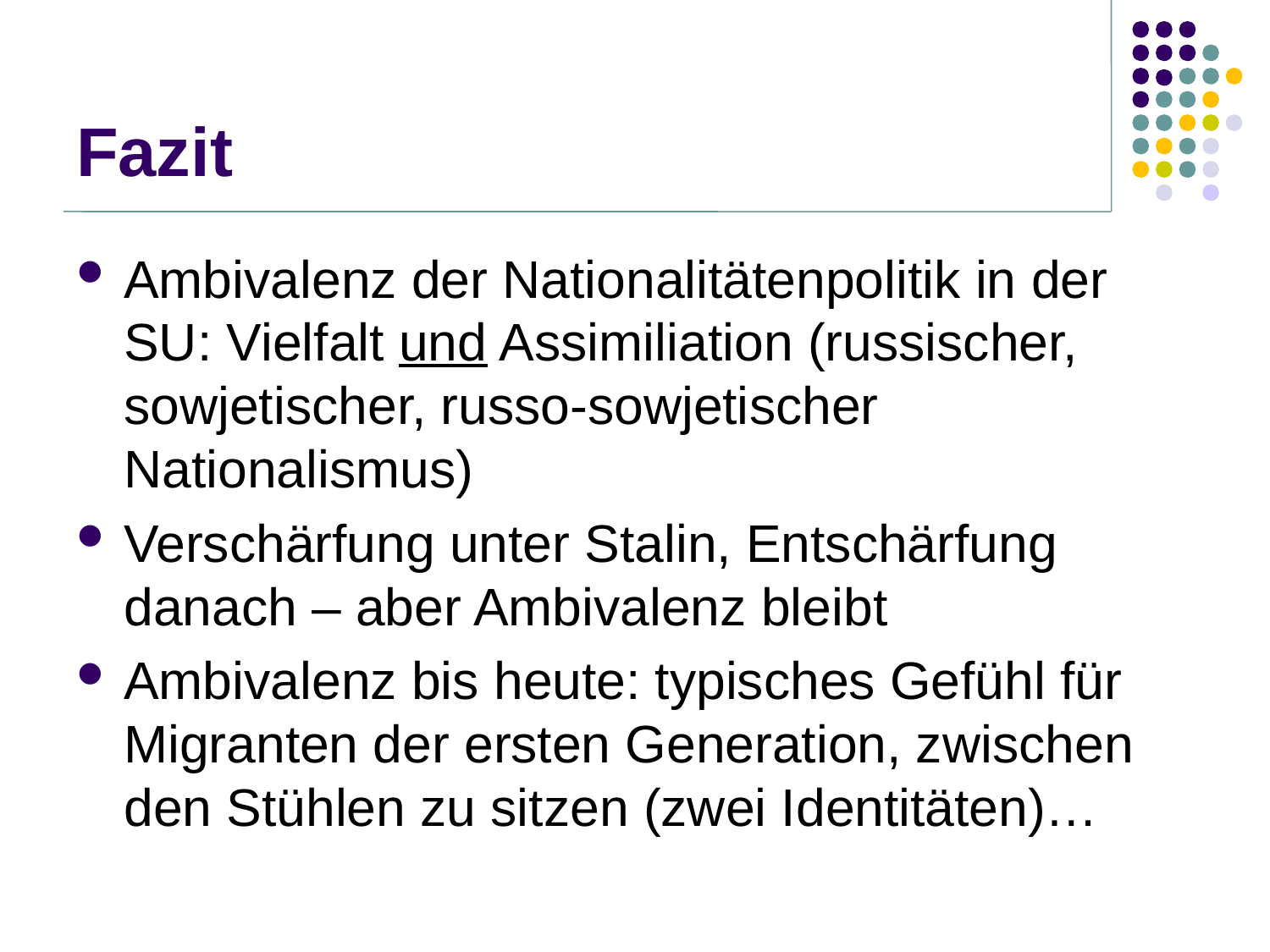

# Fazit
Ambivalenz der Nationalitätenpolitik in der SU: Vielfalt und Assimiliation (russischer, sowjetischer, russo-sowjetischer Nationalismus)
Verschärfung unter Stalin, Entschärfung danach – aber Ambivalenz bleibt
Ambivalenz bis heute: typisches Gefühl für Migranten der ersten Generation, zwischen den Stühlen zu sitzen (zwei Identitäten)…